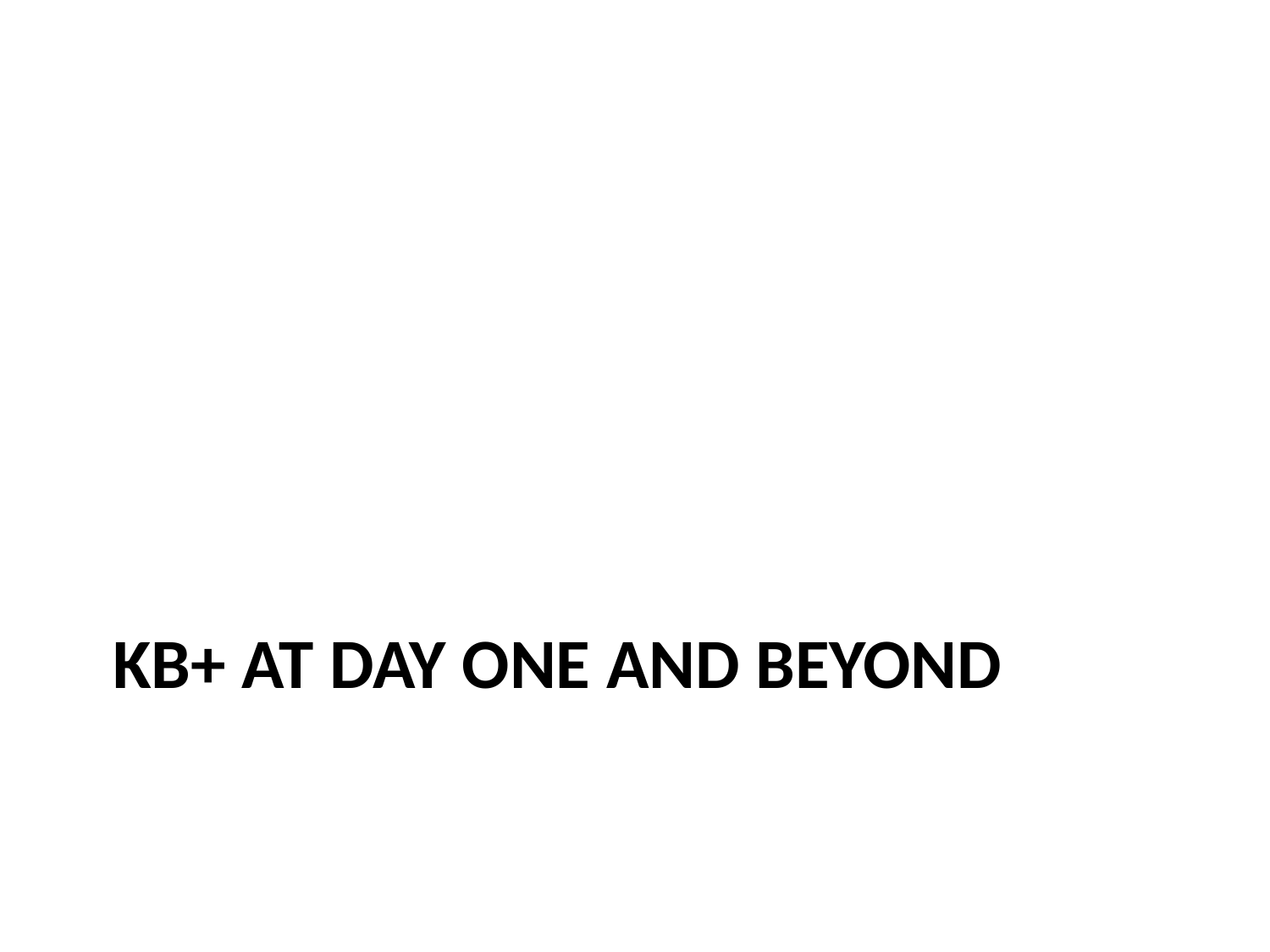

# KB+ at day one and beyond